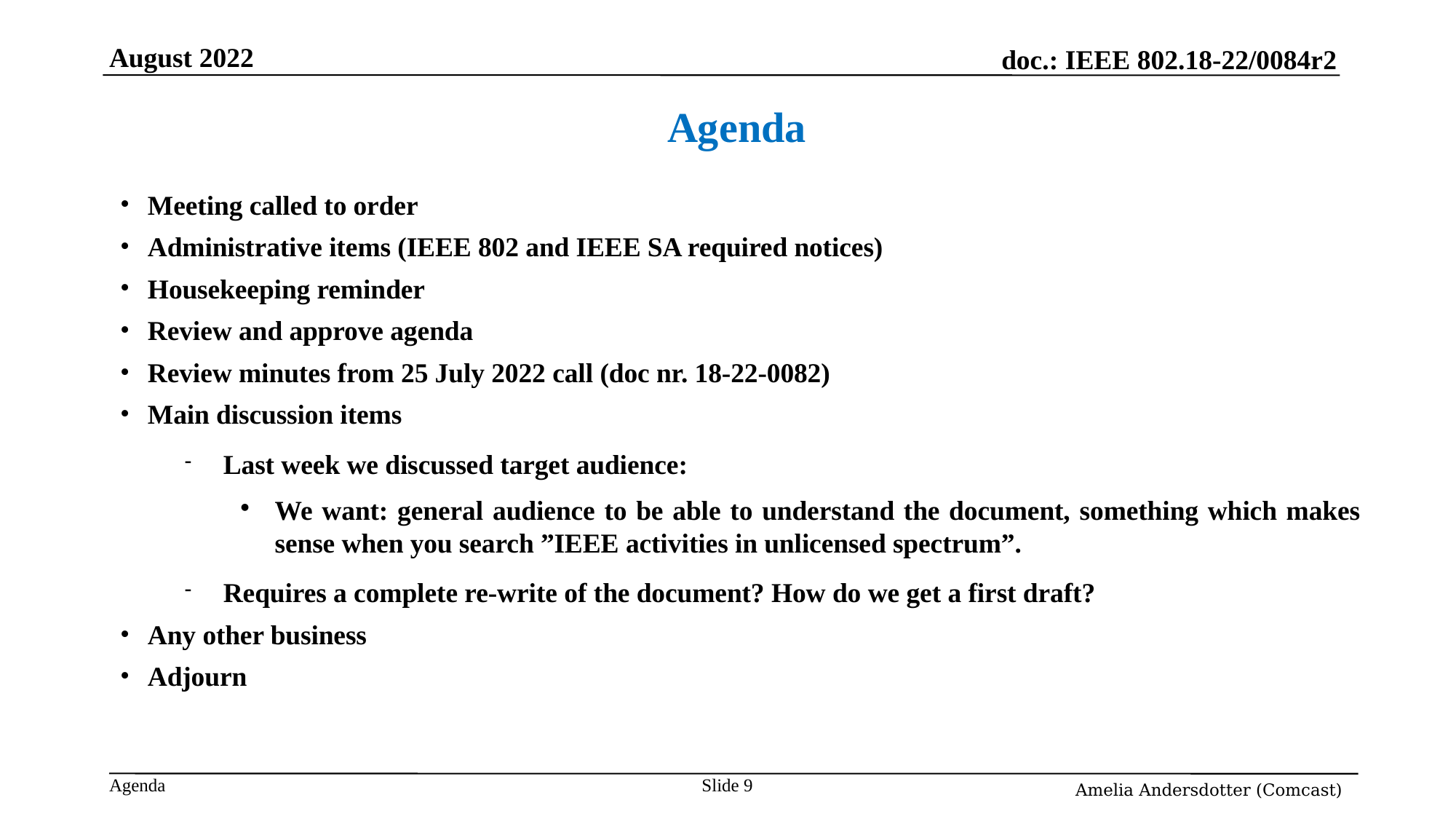

August 2022
Agenda
Meeting called to order
Administrative items (IEEE 802 and IEEE SA required notices)
Housekeeping reminder
Review and approve agenda
Review minutes from 25 July 2022 call (doc nr. 18-22-0082)
Main discussion items
Last week we discussed target audience:
We want: general audience to be able to understand the document, something which makes sense when you search ”IEEE activities in unlicensed spectrum”.
Requires a complete re-write of the document? How do we get a first draft?
Any other business
Adjourn

# Slide 9
Amelia Andersdotter (Comcast)